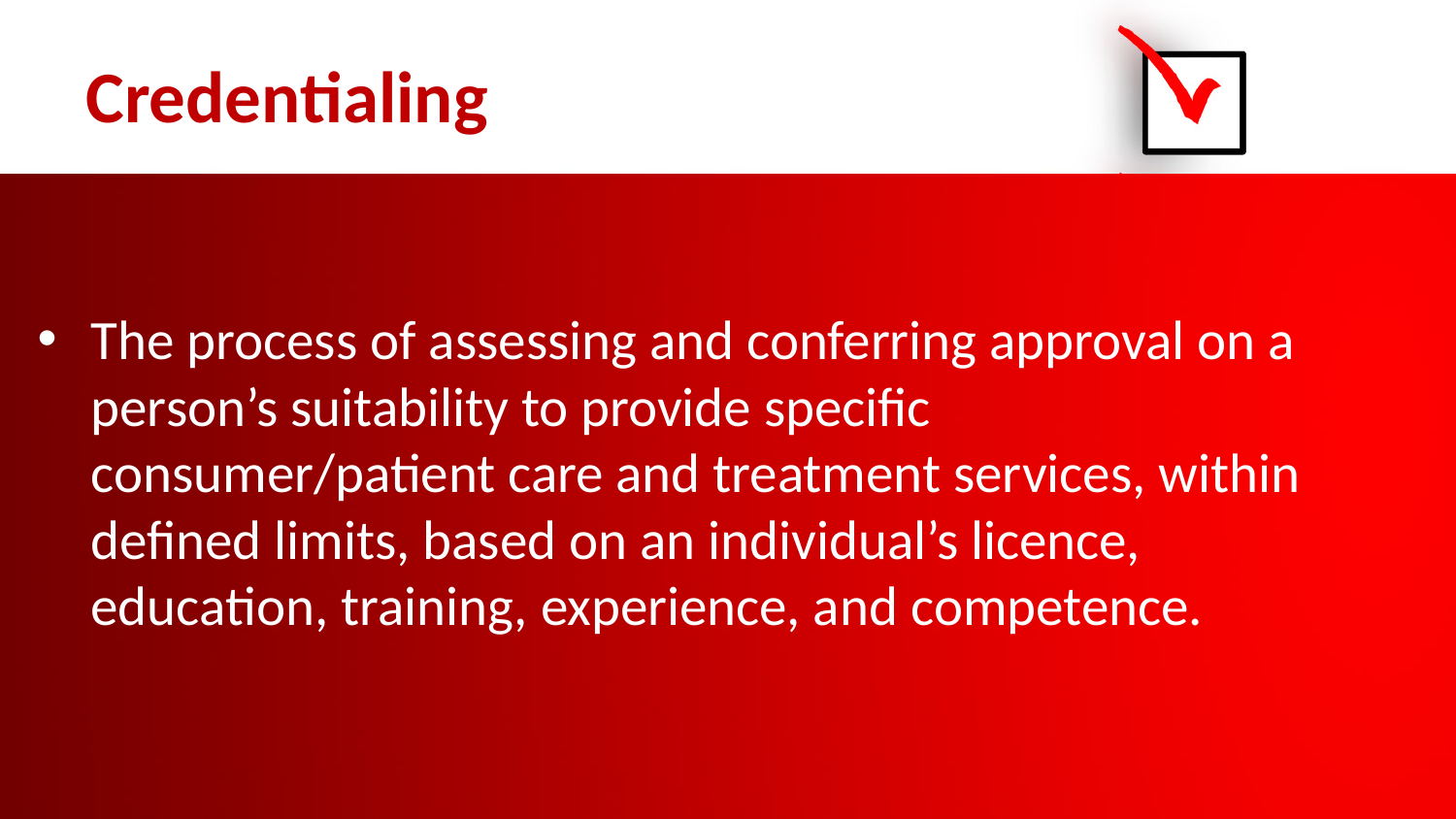

# Credentialing

The process of assessing and conferring approval on a person’s suitability to provide specific consumer/patient care and treatment services, within defined limits, based on an individual’s licence, education, training, experience, and competence.